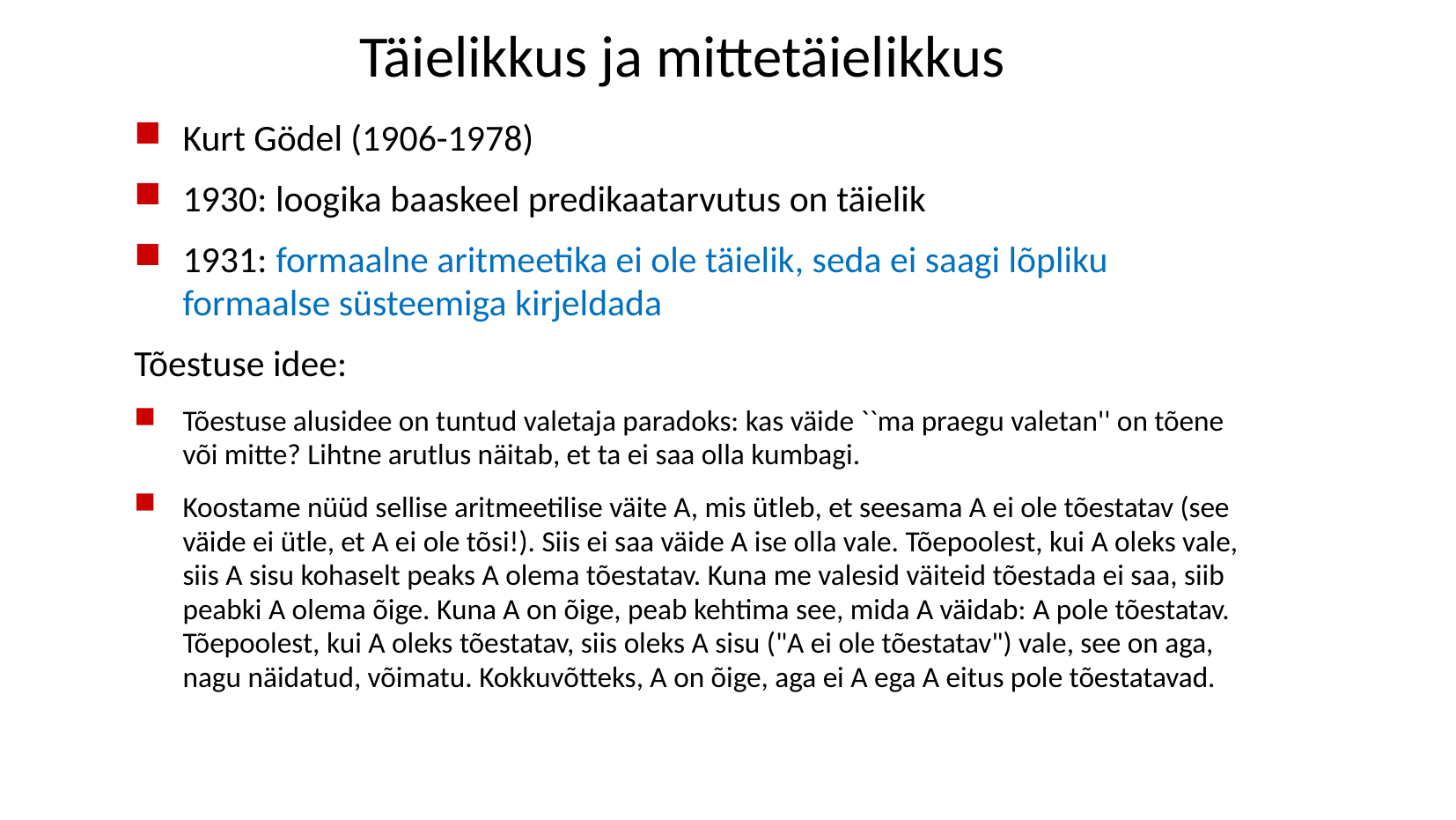

# Täielikkus ja mittetäielikkus
Kurt Gödel (1906-1978)‏
1930: loogika baaskeel predikaatarvutus on täielik
1931: formaalne aritmeetika ei ole täielik, seda ei saagi lõpliku formaalse süsteemiga kirjeldada
Tõestuse idee:
Tõestuse alusidee on tuntud valetaja paradoks: kas väide ``ma praegu valetan'' on tõene või mitte? Lihtne arutlus näitab, et ta ei saa olla kumbagi.
Koostame nüüd sellise aritmeetilise väite A, mis ütleb, et seesama A ei ole tõestatav (see väide ei ütle, et A ei ole tõsi!). Siis ei saa väide A ise olla vale. Tõepoolest, kui A oleks vale, siis A sisu kohaselt peaks A olema tõestatav. Kuna me valesid väiteid tõestada ei saa, siib peabki A olema õige. Kuna A on õige, peab kehtima see, mida A väidab: A pole tõestatav. Tõepoolest, kui A oleks tõestatav, siis oleks A sisu ("A ei ole tõestatav") vale, see on aga, nagu näidatud, võimatu. Kokkuvõtteks, A on õige, aga ei A ega A eitus pole tõestatavad.